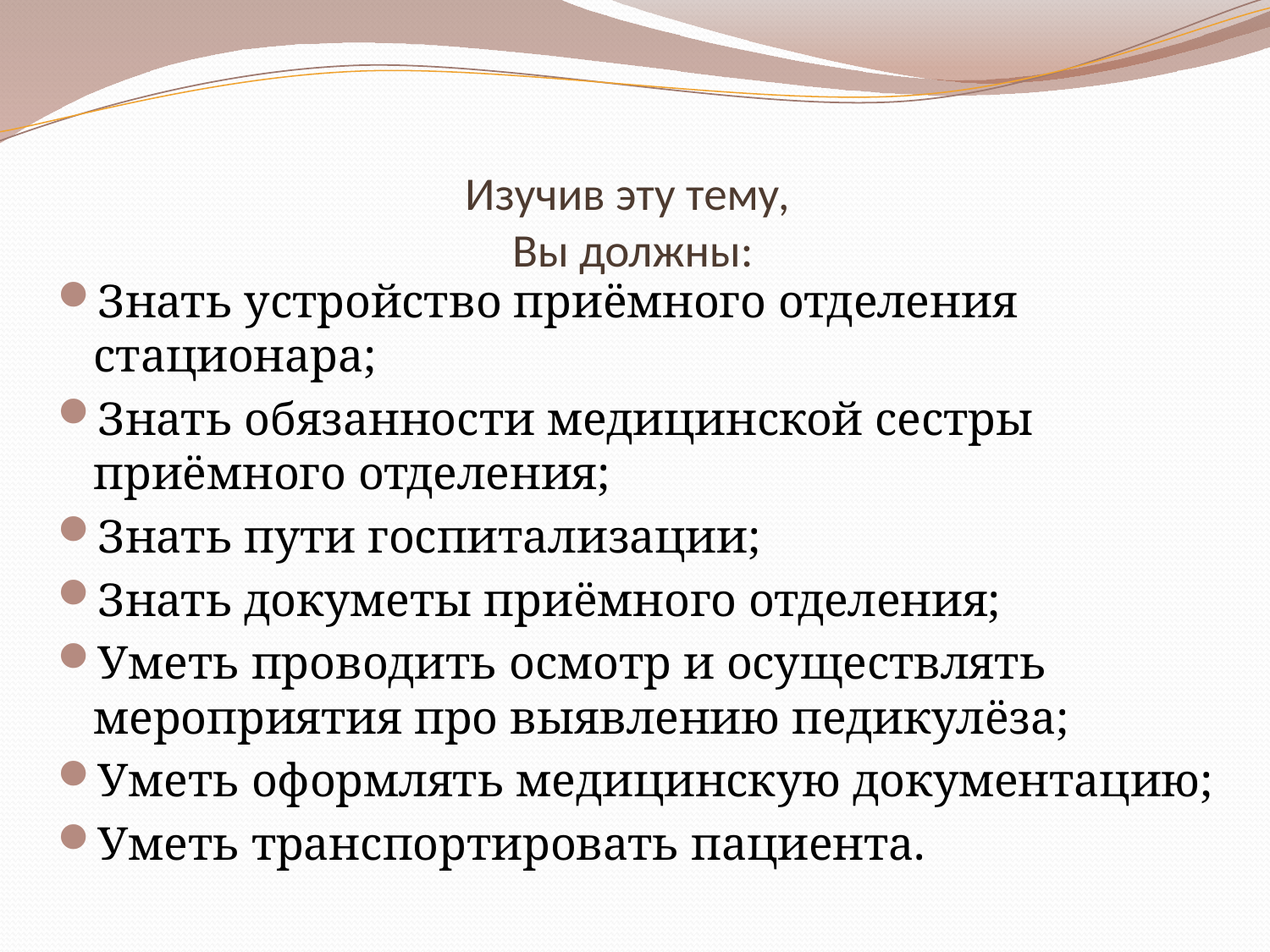

# Изучив эту тему, Вы должны:
Знать устройство приёмного отделения стационара;
Знать обязанности медицинской сестры приёмного отделения;
Знать пути госпитализации;
Знать докуметы приёмного отделения;
Уметь проводить осмотр и осуществлять мероприятия про выявлению педикулёза;
Уметь оформлять медицинскую документацию;
Уметь транспортировать пациента.